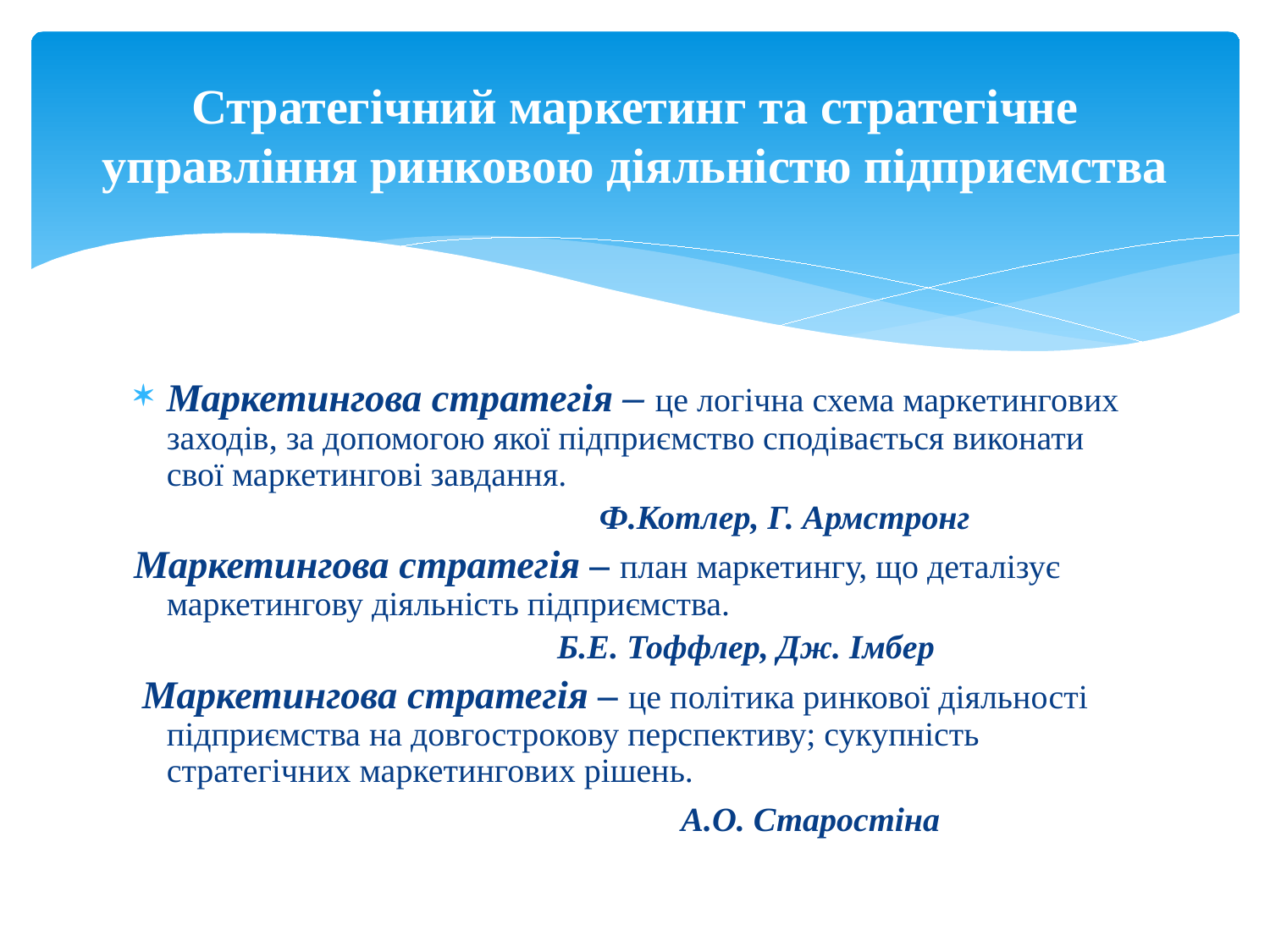

# Стратегічний маркетинг та стратегічне управління ринковою діяльністю підприємства
Маркетингова стратегія – це логічна схема маркетингових заходів, за допомогою якої підприємство сподівається виконати свої маркетингові завдання.
                                                       Ф.Котлер, Г. Армстронг
Маркетингова стратегія – план маркетингу, що деталізує маркетингову діяльність підприємства.
                                                  Б.Е. Тоффлер, Дж. Імбер
 Маркетингова стратегія – це політика ринкової діяльності підприємства на довгострокову перспективу; сукупність стратегічних маркетингових рішень.
                                                       А.О. Старостіна